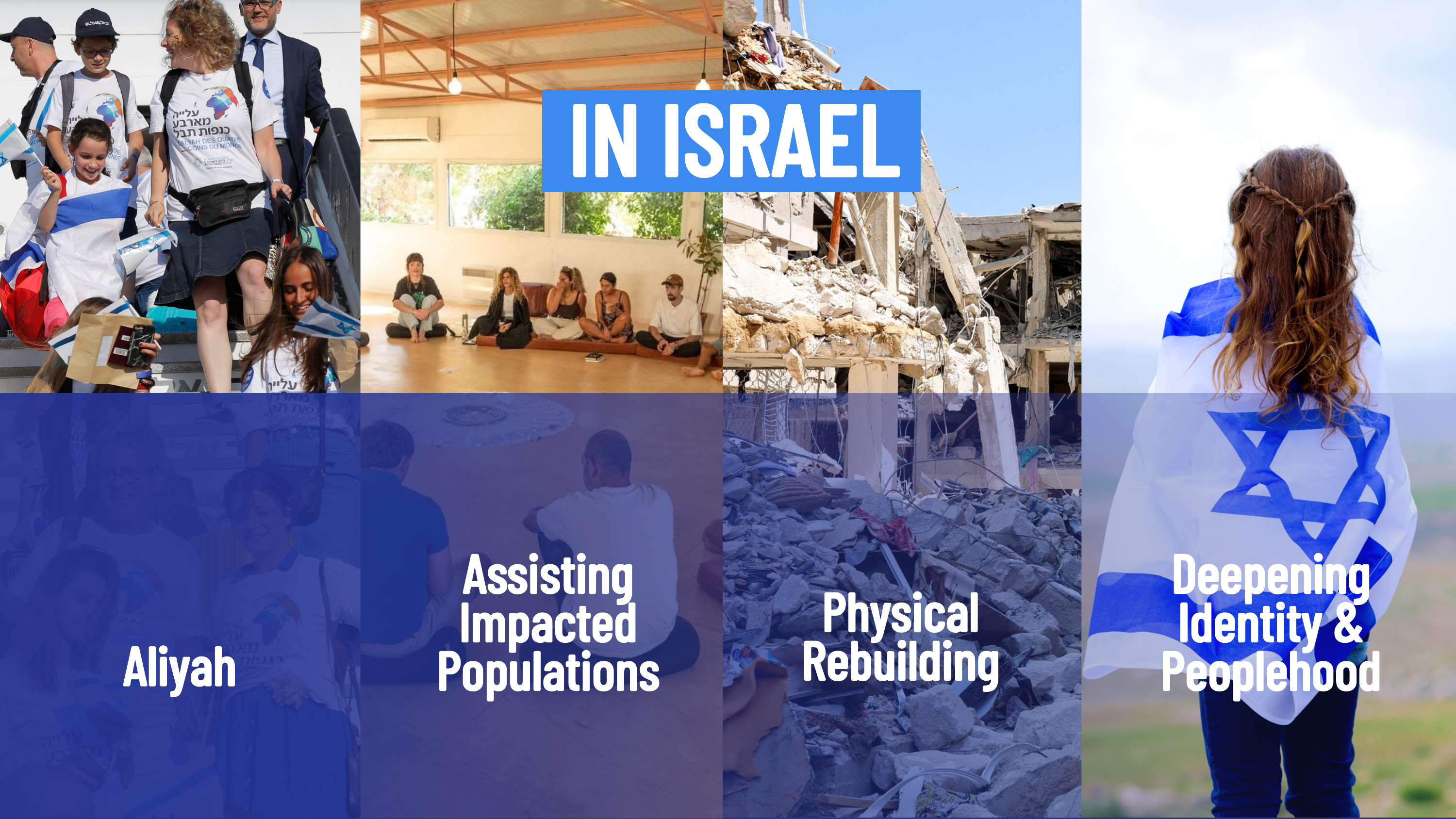

IN ISRAEL
Assisting Impacted Populations
Deepening Identity & Peoplehood
Physical Rebuilding

Aliyah